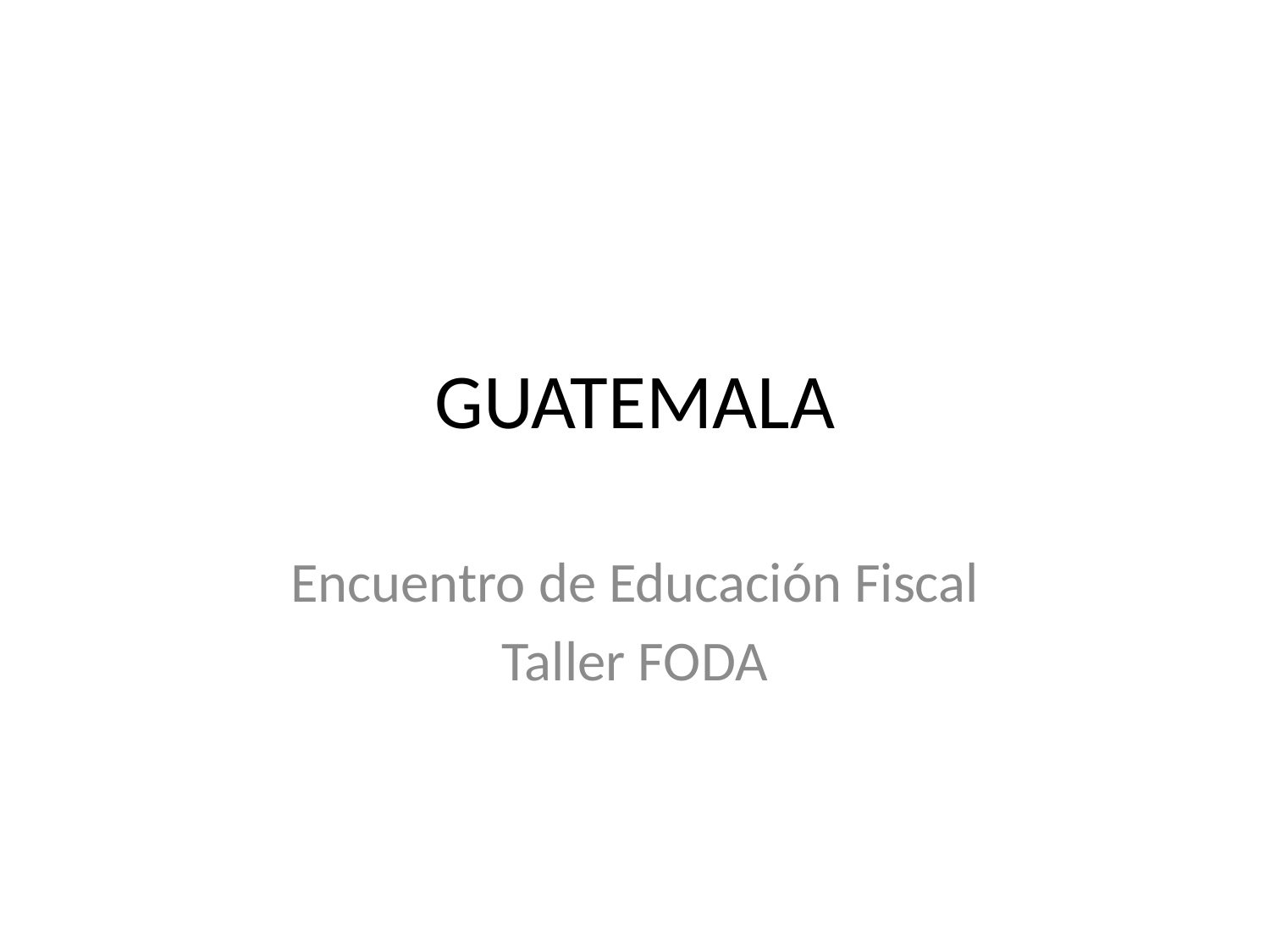

# GUATEMALA
Encuentro de Educación Fiscal
Taller FODA